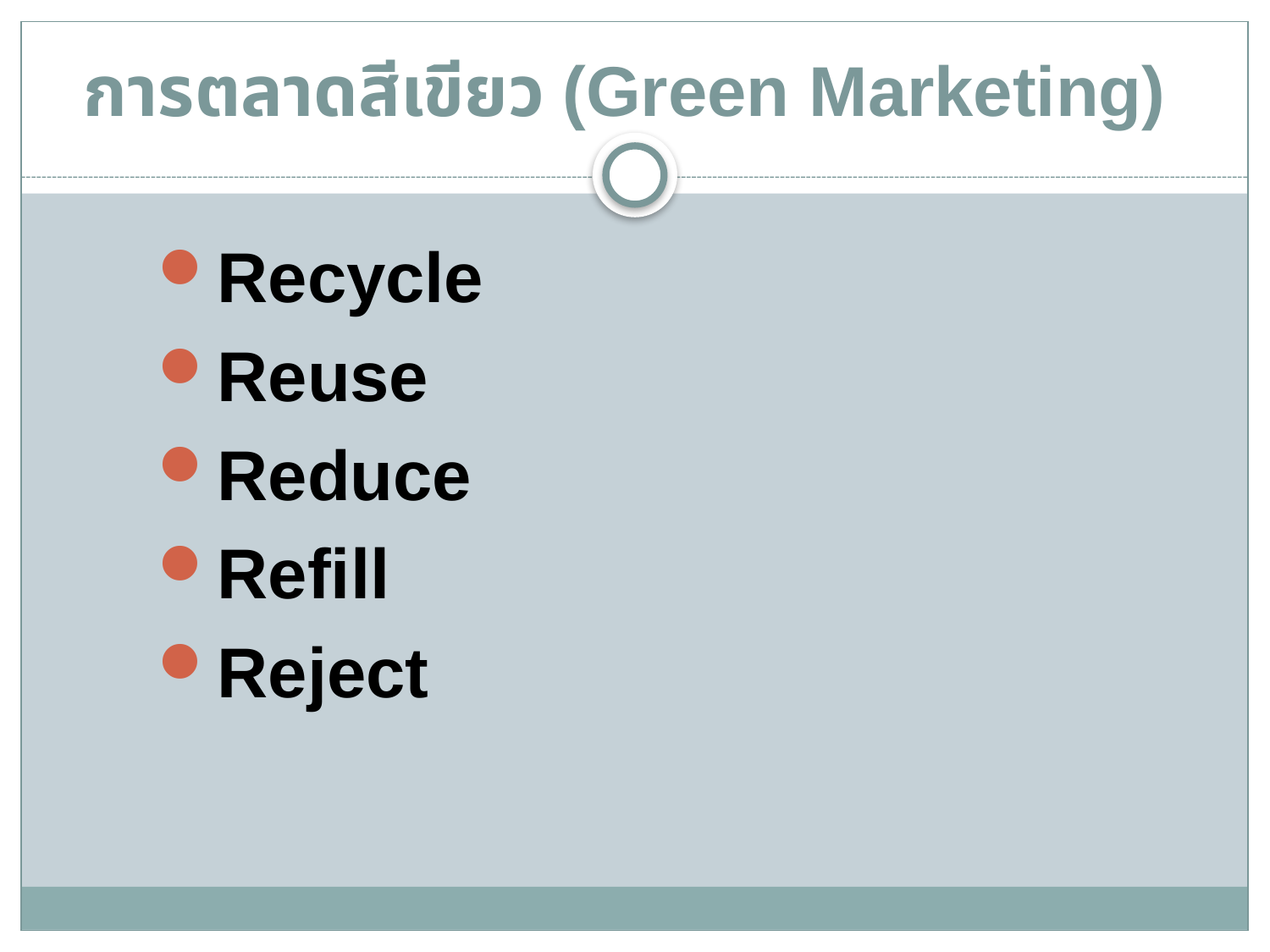

# การตลาดสีเขียว (Green Marketing)
Recycle
Reuse
Reduce
Refill
Reject